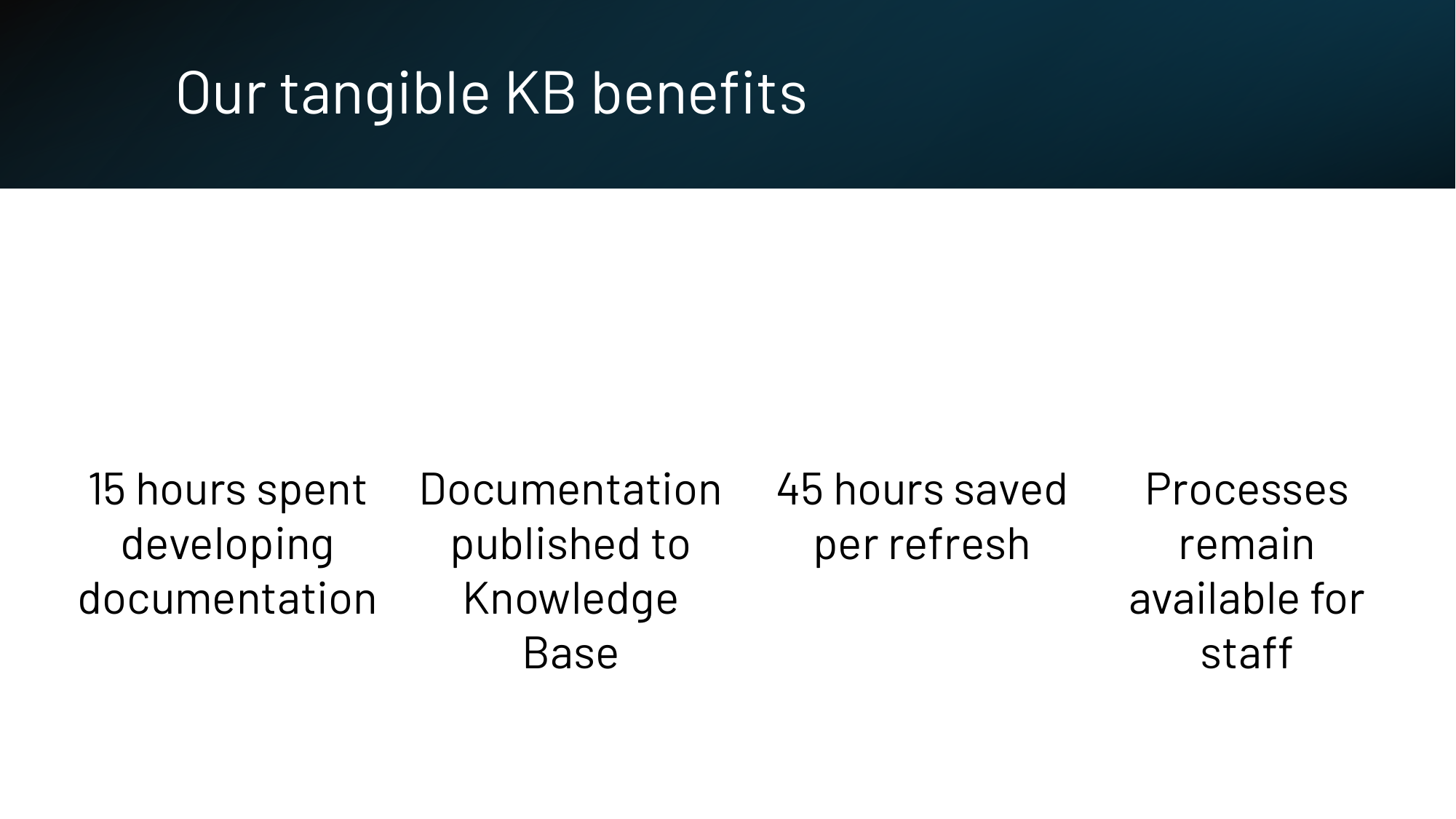

# Our tangible KB benefits
15 hours spent developing documentation
Documentation published to Knowledge Base
45 hours saved per refresh
Processes remain available for staff